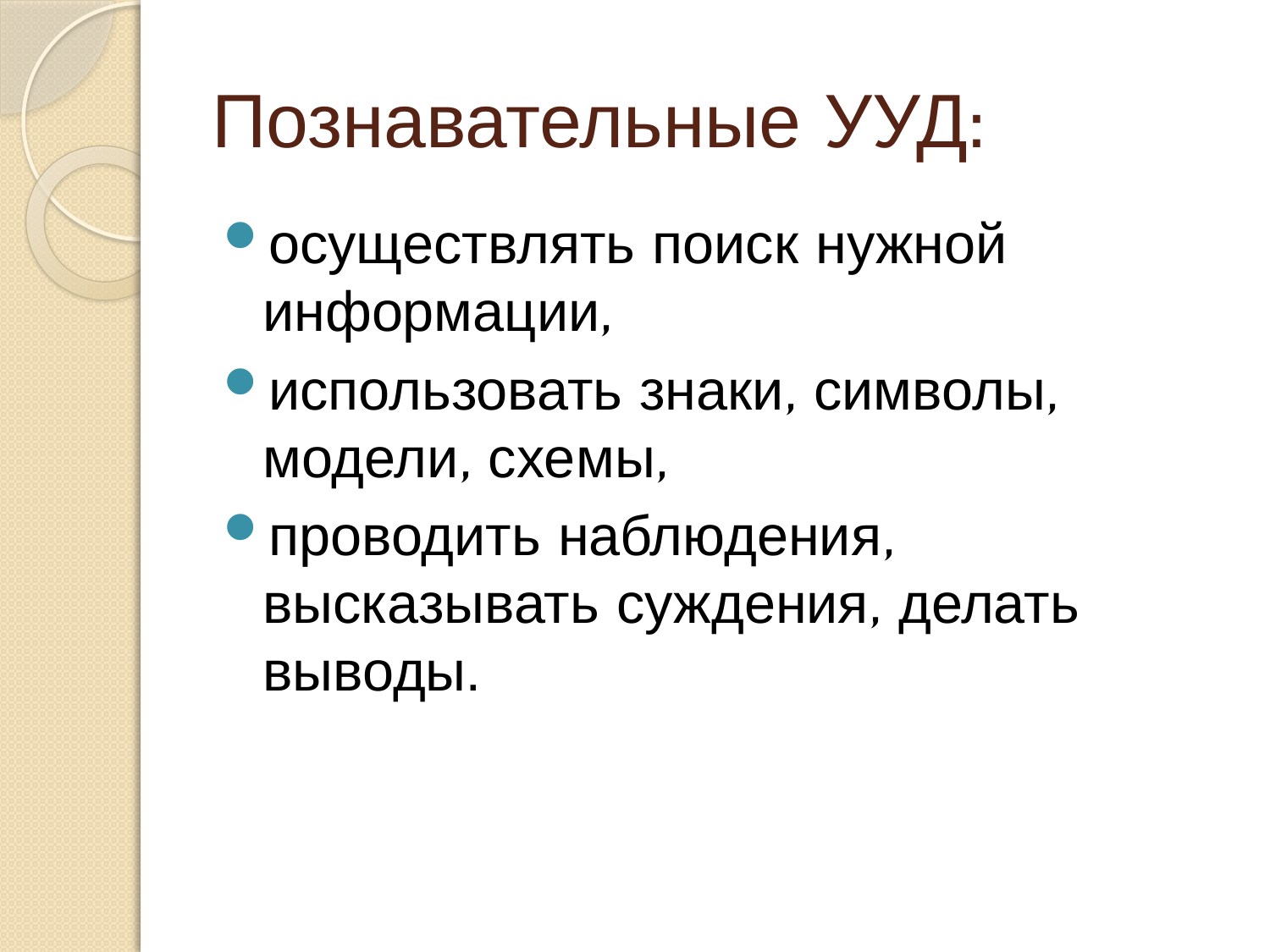

# Познавательные УУД:
осуществлять поиск нужной информации,
использовать знаки, символы, модели, схемы,
проводить наблюдения, высказывать суждения, делать выводы.